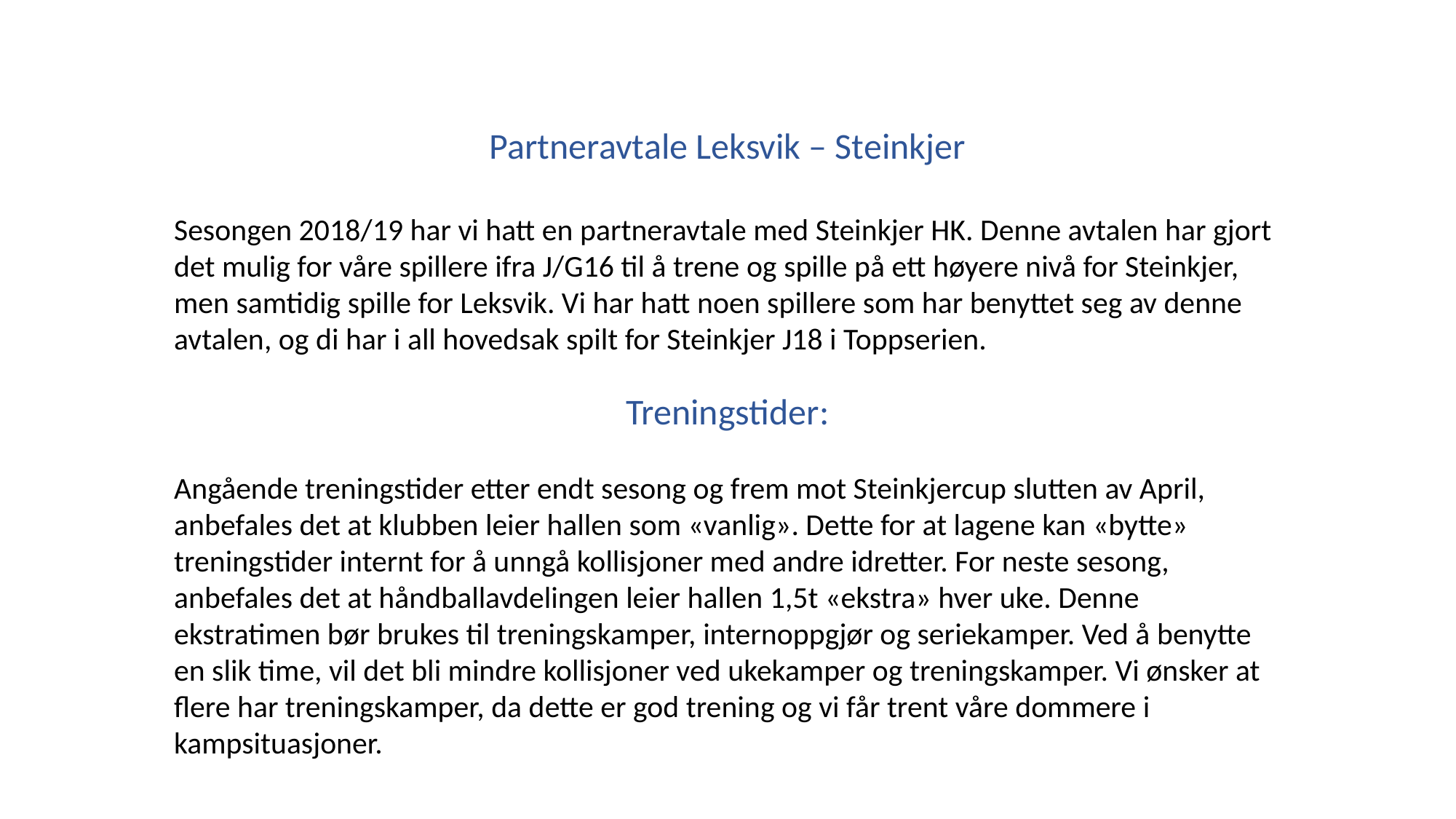

Partneravtale Leksvik – Steinkjer

Sesongen 2018/19 har vi hatt en partneravtale med Steinkjer HK. Denne avtalen har gjort det mulig for våre spillere ifra J/G16 til å trene og spille på ett høyere nivå for Steinkjer, men samtidig spille for Leksvik. Vi har hatt noen spillere som har benyttet seg av denne avtalen, og di har i all hovedsak spilt for Steinkjer J18 i Toppserien.

Treningstider:

Angående treningstider etter endt sesong og frem mot Steinkjercup slutten av April, anbefales det at klubben leier hallen som «vanlig». Dette for at lagene kan «bytte» treningstider internt for å unngå kollisjoner med andre idretter. For neste sesong, anbefales det at håndballavdelingen leier hallen 1,5t «ekstra» hver uke. Denne ekstratimen bør brukes til treningskamper, internoppgjør og seriekamper. Ved å benytte en slik time, vil det bli mindre kollisjoner ved ukekamper og treningskamper. Vi ønsker at flere har treningskamper, da dette er god trening og vi får trent våre dommere i kampsituasjoner.